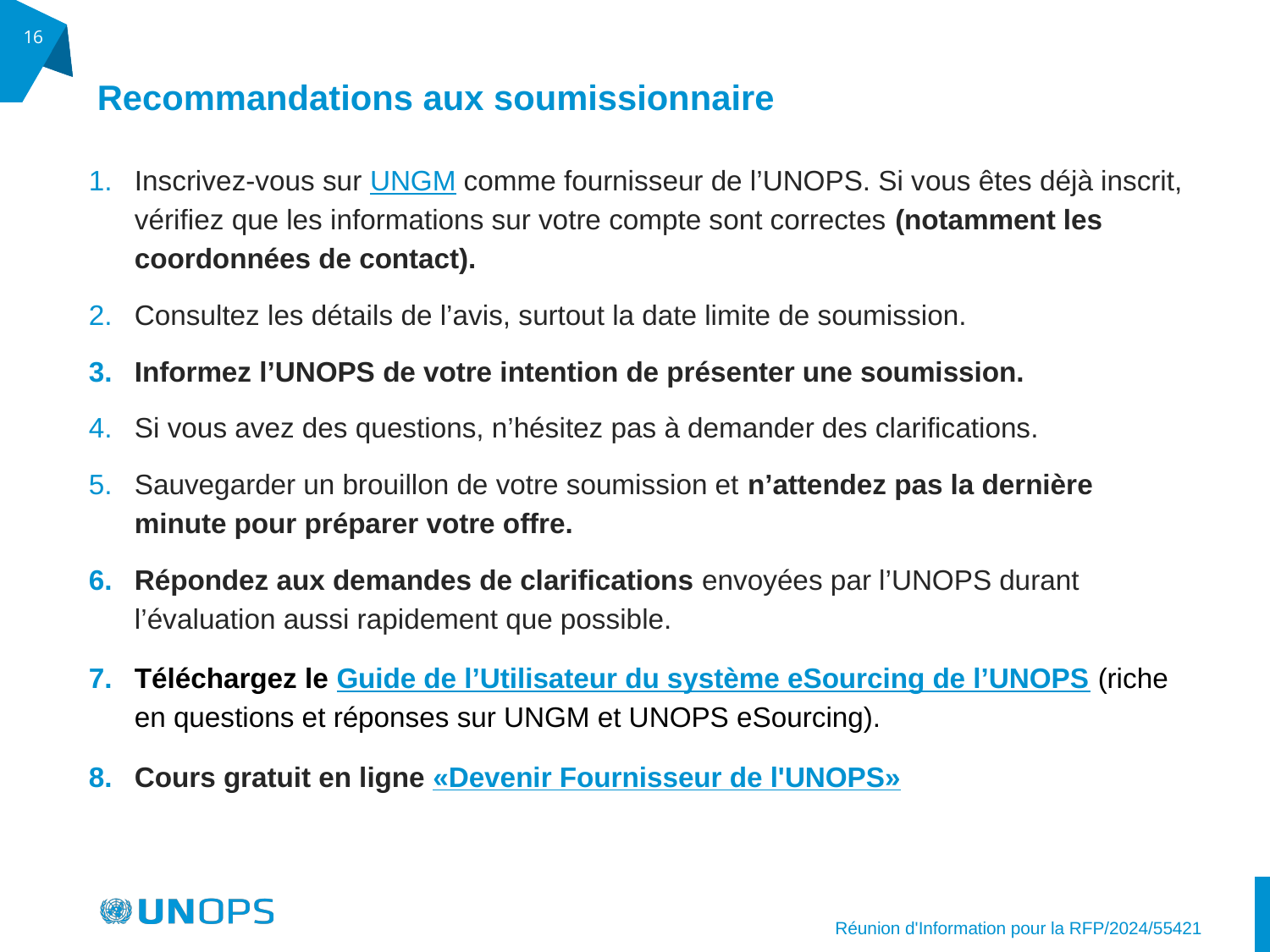

16
Recommandations aux soumissionnaire
Inscrivez-vous sur UNGM comme fournisseur de l’UNOPS. Si vous êtes déjà inscrit, vérifiez que les informations sur votre compte sont correctes (notamment les coordonnées de contact).
Consultez les détails de l’avis, surtout la date limite de soumission.
Informez l’UNOPS de votre intention de présenter une soumission.
Si vous avez des questions, n’hésitez pas à demander des clarifications.
Sauvegarder un brouillon de votre soumission et n’attendez pas la dernière minute pour préparer votre offre.
Répondez aux demandes de clarifications envoyées par l’UNOPS durant l’évaluation aussi rapidement que possible.
Téléchargez le Guide de l’Utilisateur du système eSourcing de l’UNOPS (riche en questions et réponses sur UNGM et UNOPS eSourcing).
Cours gratuit en ligne «Devenir Fournisseur de l'UNOPS»
Réunion d'Information pour la RFP/2024/55421